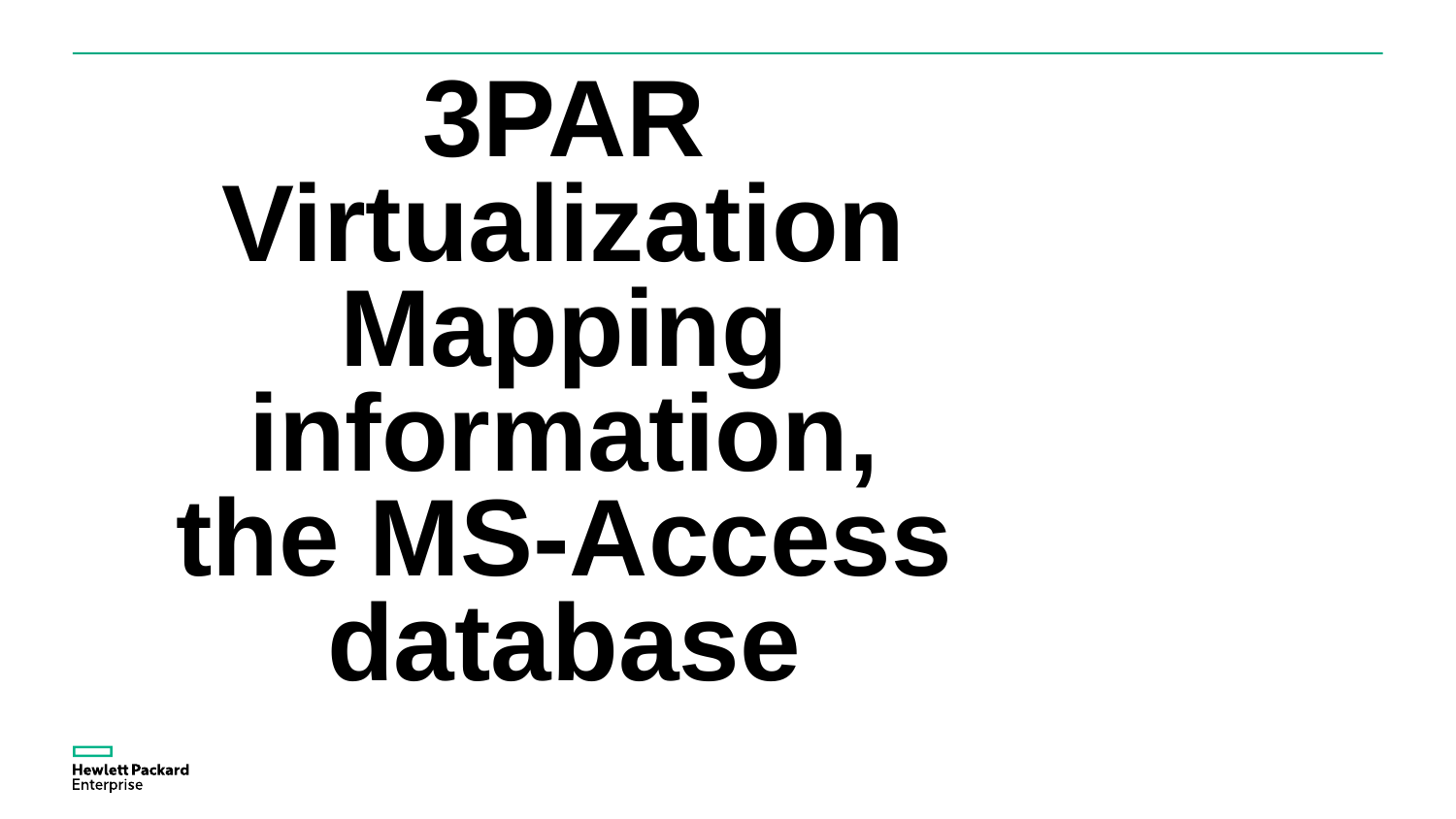

# 3PAR Virtualization Mapping information, the MS-Access database